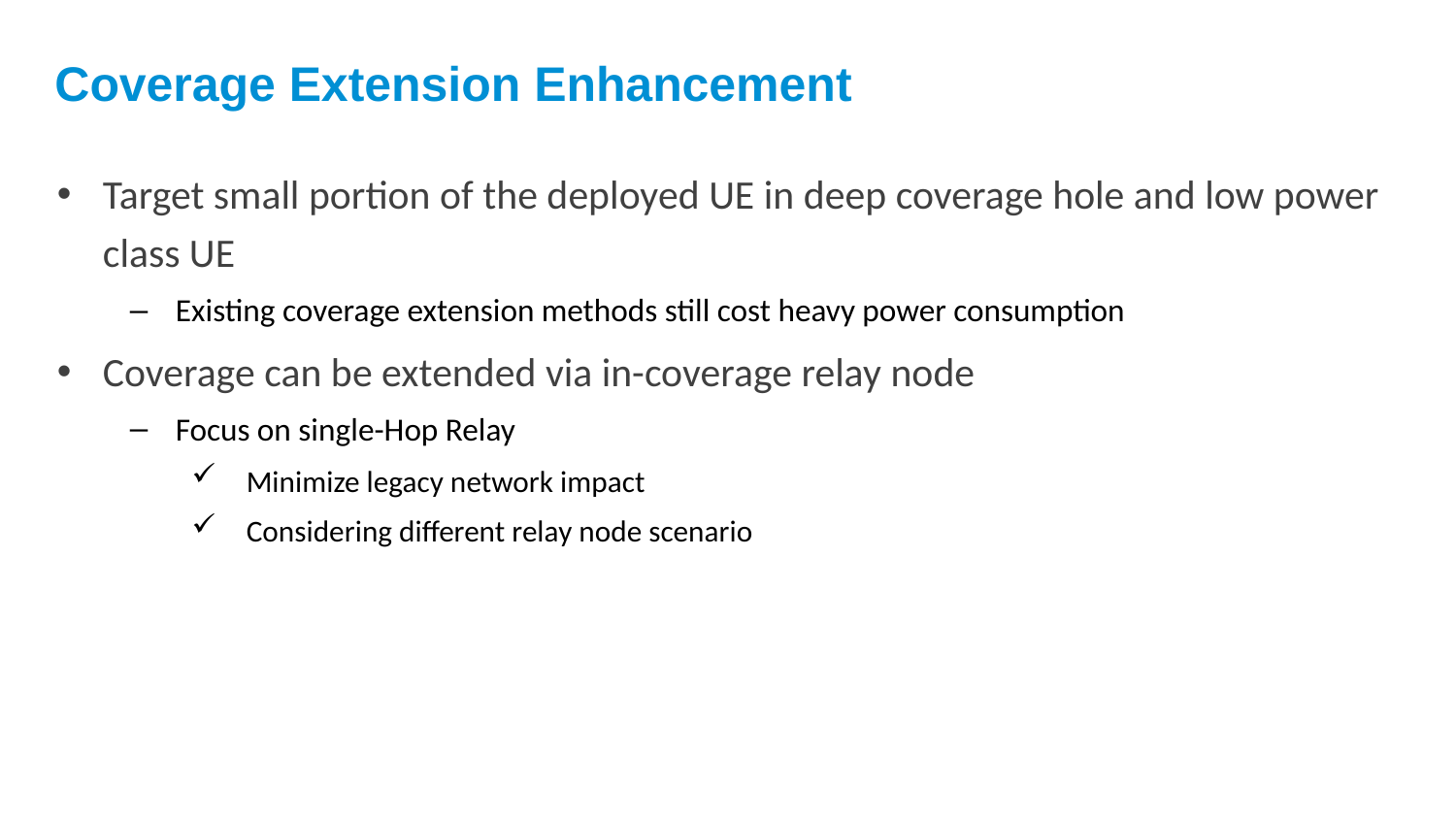

# Coverage Extension Enhancement
Target small portion of the deployed UE in deep coverage hole and low power class UE
Existing coverage extension methods still cost heavy power consumption
Coverage can be extended via in-coverage relay node
Focus on single-Hop Relay
Minimize legacy network impact
Considering different relay node scenario